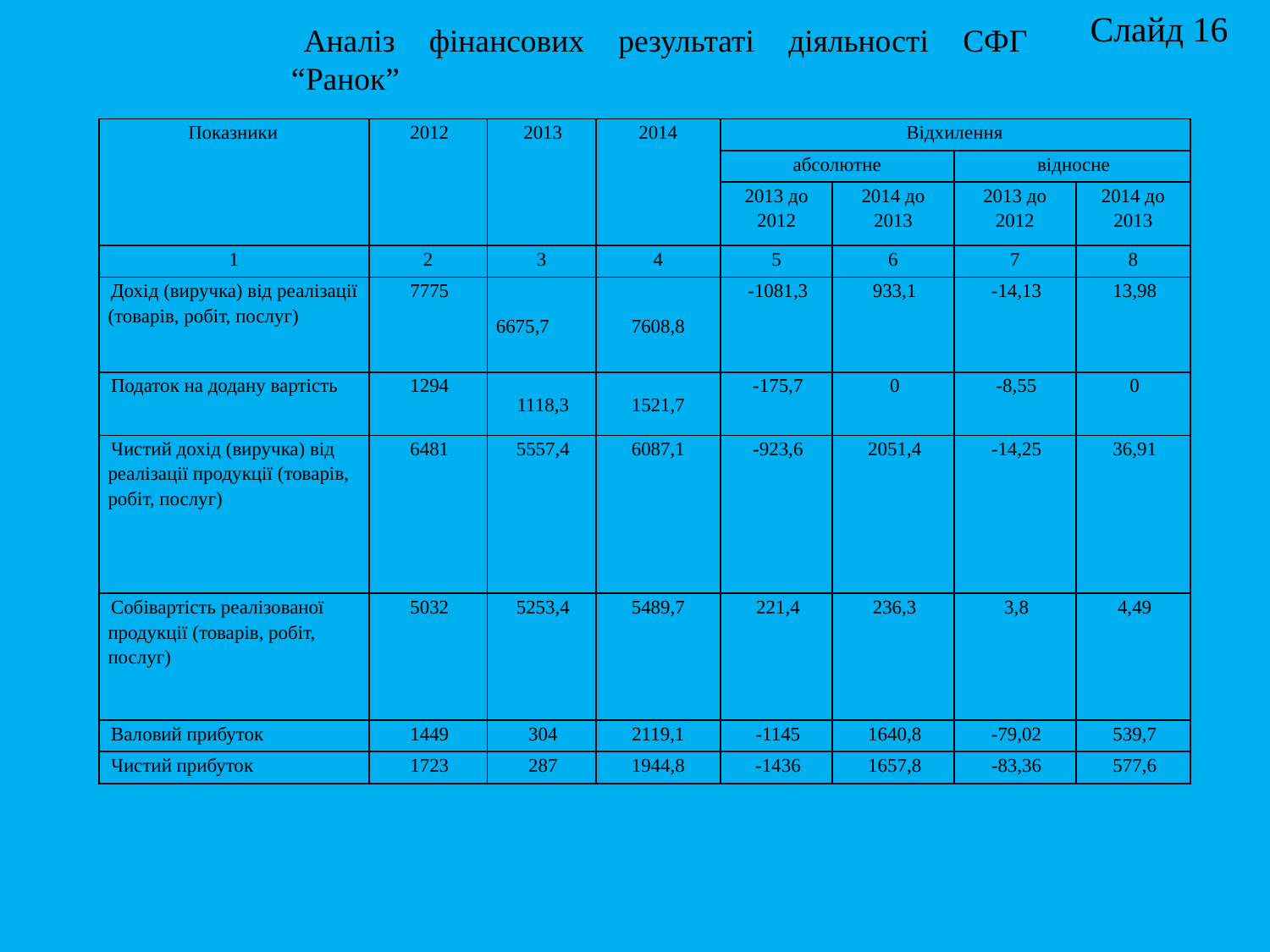

Слайд 16
Аналіз фінансових результаті діяльності СФГ “Ранок”
| Показники | 2012 | 2013 | 2014 | Відхилення |  |  |  |
| --- | --- | --- | --- | --- | --- | --- | --- |
|  |  |  |  | абсолютне |  | відносне |  |
|  |  |  |  | 2013 до 2012 | 2014 до 2013 | 2013 до 2012 | 2014 до 2013 |
| 1 | 2 | 3 | 4 | 5 | 6 | 7 | 8 |
| Дохід (виручка) від реалізації (товарів, робіт, послуг) | 7775 | 6675,7 | 7608,8 | -1081,3 | 933,1 | -14,13 | 13,98 |
| Податок на додану вартість | 1294 | 1118,3 | 1521,7 | -175,7 | 0 | -8,55 | 0 |
| Чистий дохід (виручка) від реалізації продукції (товарів, робіт, послуг) | 6481 | 5557,4 | 6087,1 | -923,6 | 2051,4 | -14,25 | 36,91 |
| Собівартість реалізованої продукції (товарів, робіт, послуг) | 5032 | 5253,4 | 5489,7 | 221,4 | 236,3 | 3,8 | 4,49 |
| Валовий прибуток | 1449 | 304 | 2119,1 | -1145 | 1640,8 | -79,02 | 539,7 |
| Чистий прибуток | 1723 | 287 | 1944,8 | -1436 | 1657,8 | -83,36 | 577,6 |